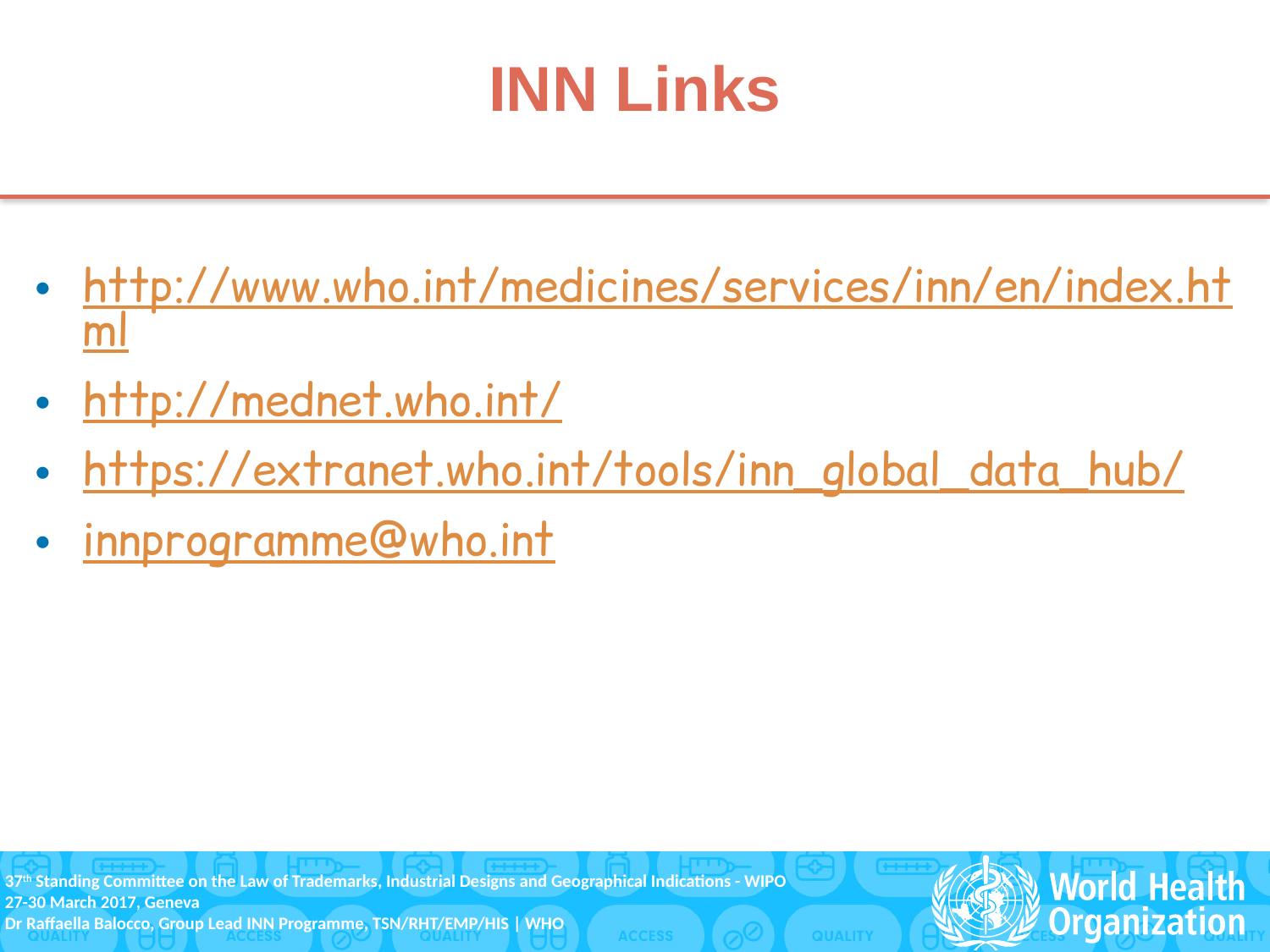

# INN Links
http://www.who.int/medicines/services/inn/en/index.html
http://mednet.who.int/
https://extranet.who.int/tools/inn_global_data_hub/
innprogramme@who.int